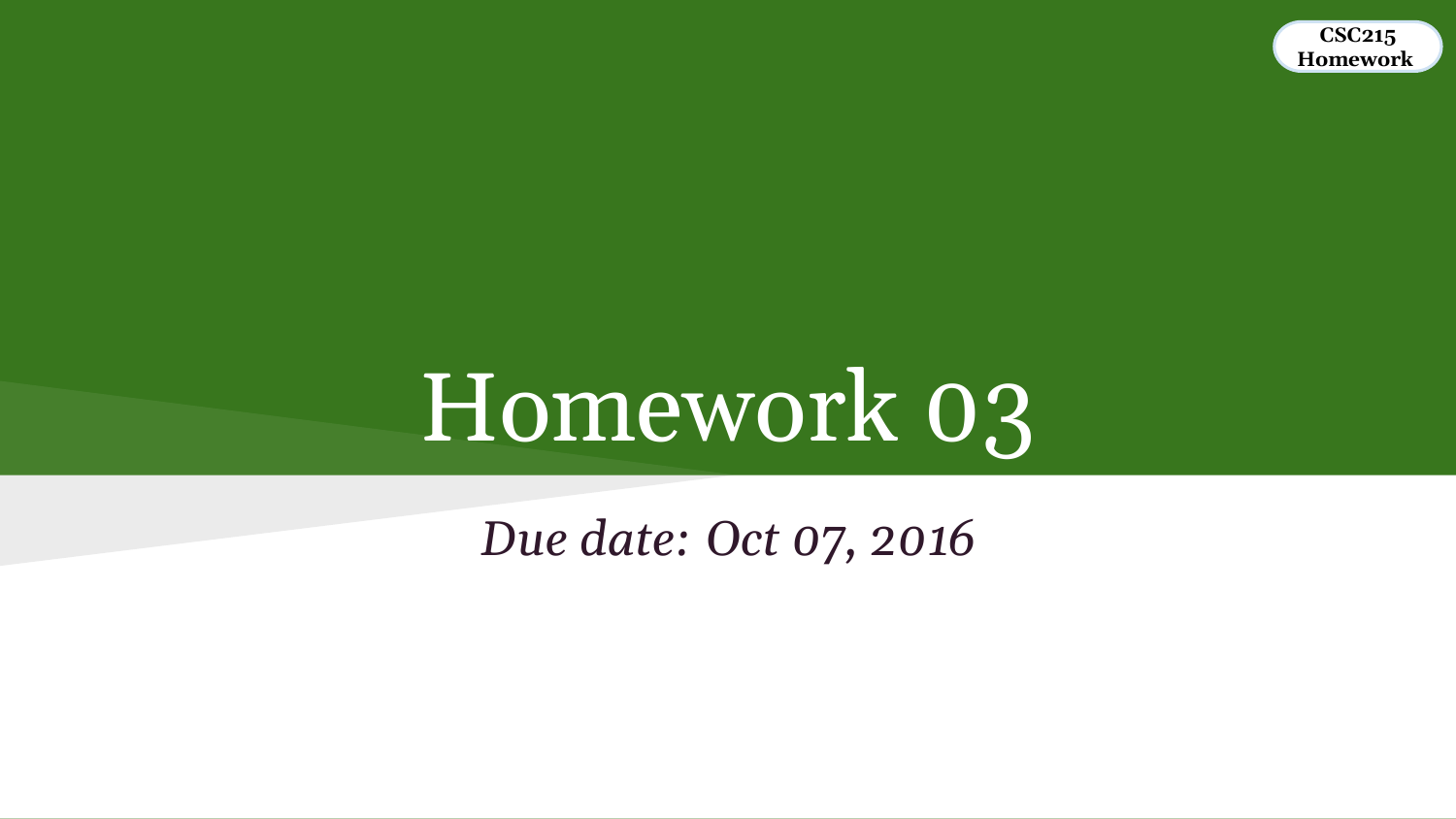

CSC215
Homework
# Homework 03
Due date: Oct 07, 2016